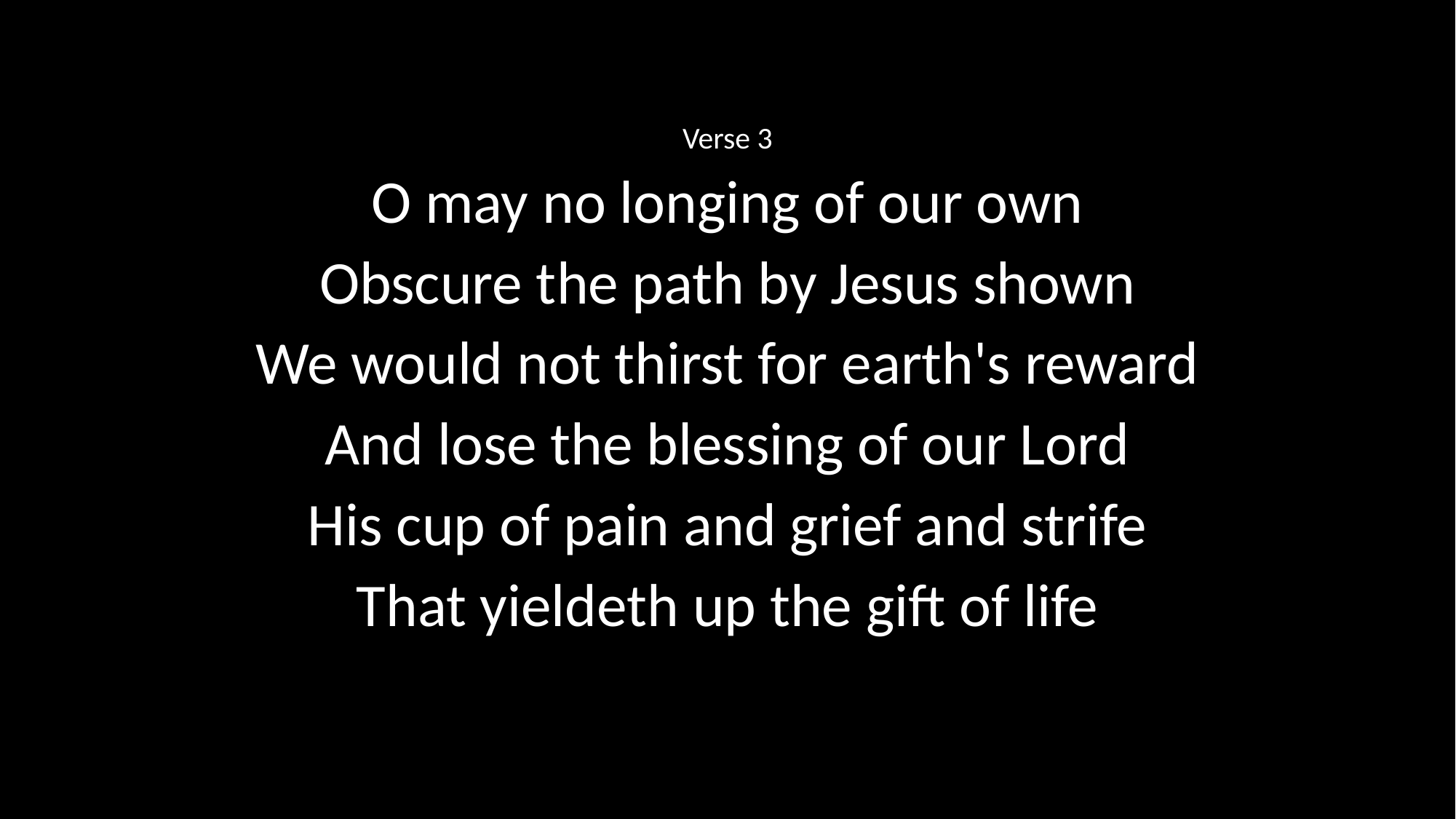

Verse 3
O may no longing of our own
Obscure the path by Jesus shown
We would not thirst for earth's reward
And lose the blessing of our Lord
His cup of pain and grief and strife
That yieldeth up the gift of life